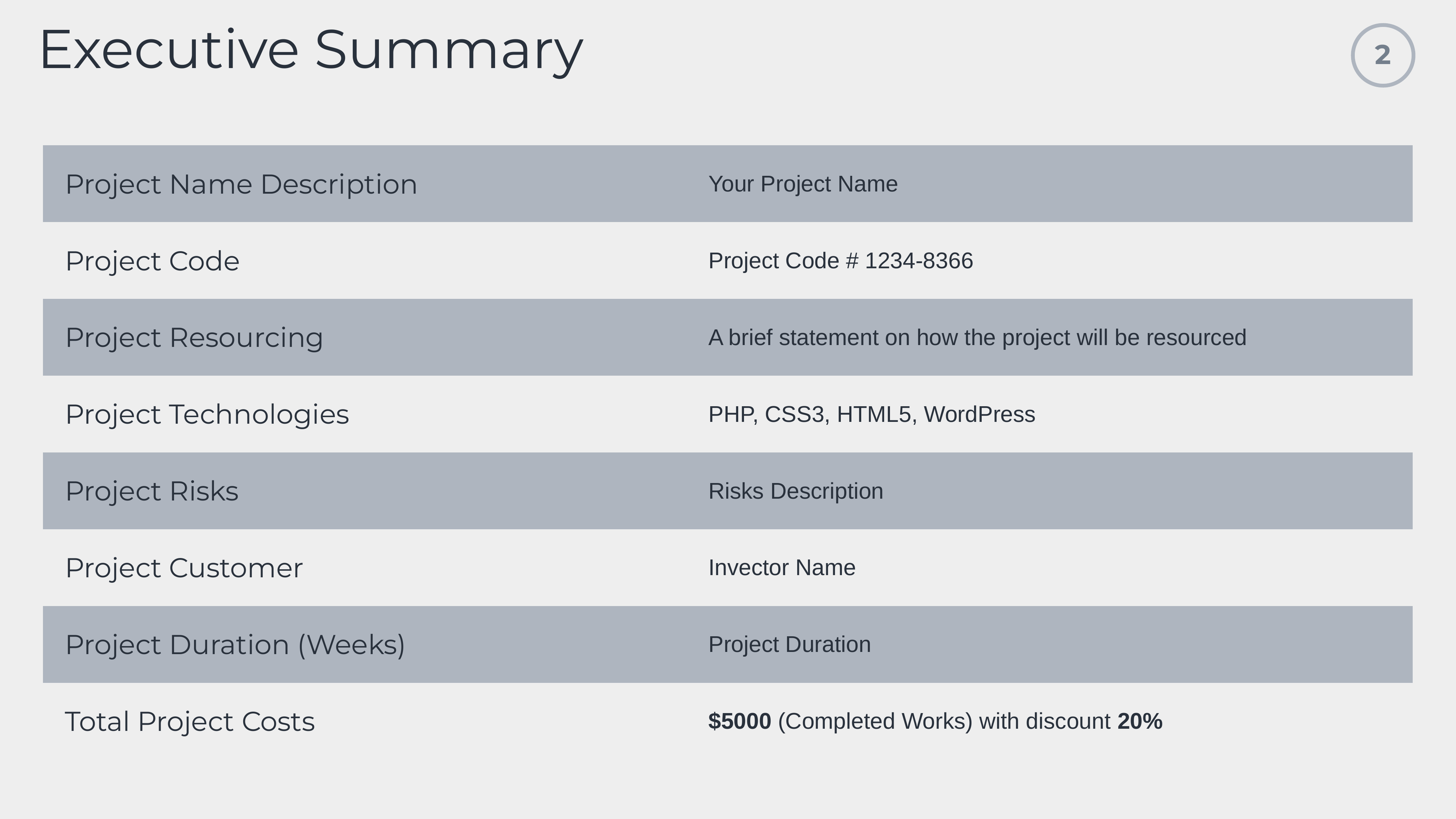

Executive Summary
2
| Project Name Description | Your Project Name |
| --- | --- |
| Project Code | Project Code # 1234-8366 |
| Project Resourcing | A brief statement on how the project will be resourced |
| Project Technologies | PHP, CSS3, HTML5, WordPress |
| Project Risks | Risks Description |
| Project Customer | Invector Name |
| Project Duration (Weeks) | Project Duration |
| Total Project Costs | $5000 (Completed Works) with discount 20% |